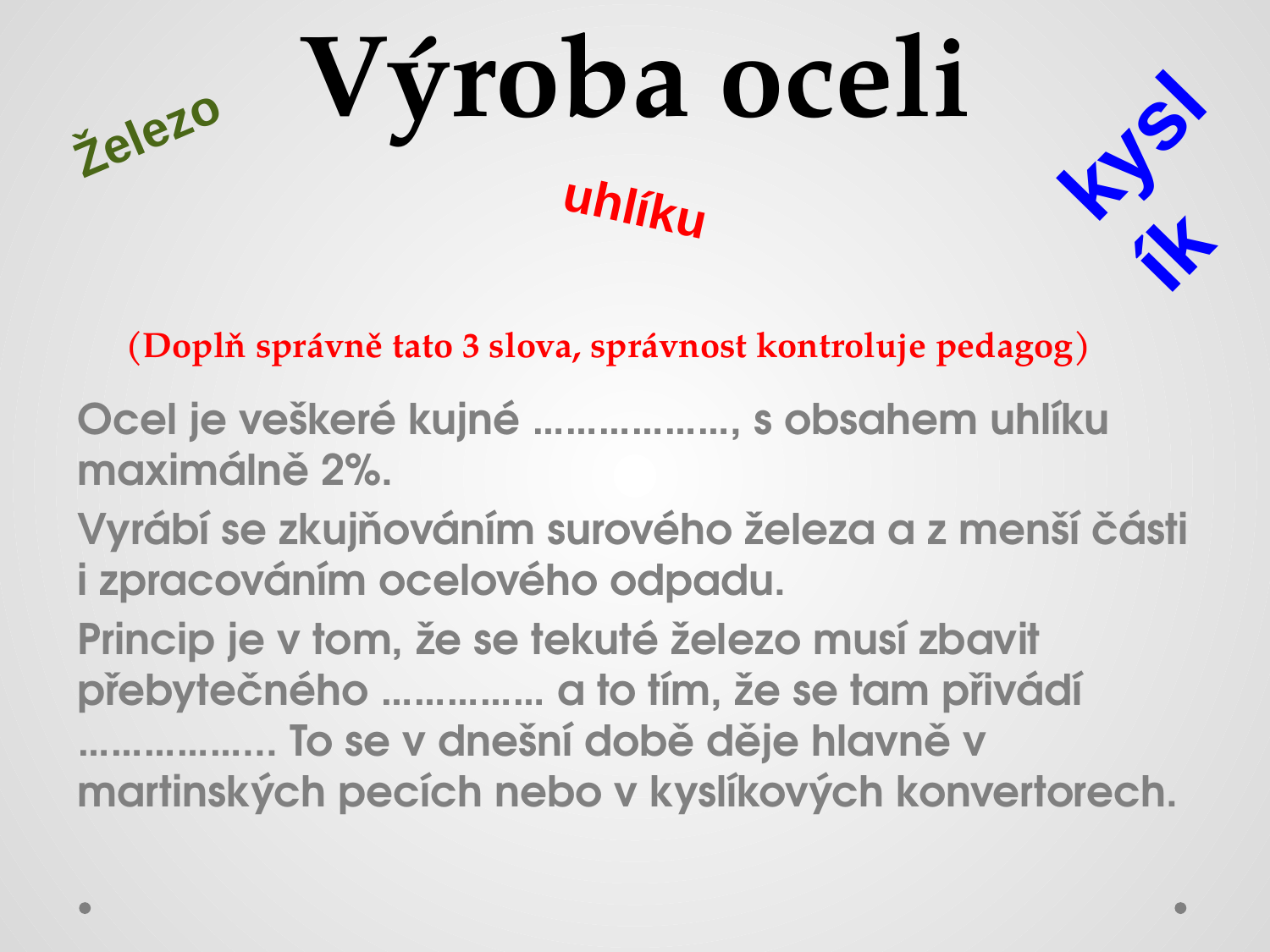

# Výroba oceli
kyslík
Železo
uhlíku
(Doplň správně tato 3 slova, správnost kontroluje pedagog)
Ocel je veškeré kujné ………………, s obsahem uhlíku maximálně 2%.
Vyrábí se zkujňováním surového železa a z menší části i zpracováním ocelového odpadu.
Princip je v tom, že se tekuté železo musí zbavit přebytečného …………… a to tím, že se tam přivádí ……………... To se v dnešní době děje hlavně v martinských pecích nebo v kyslíkových konvertorech.